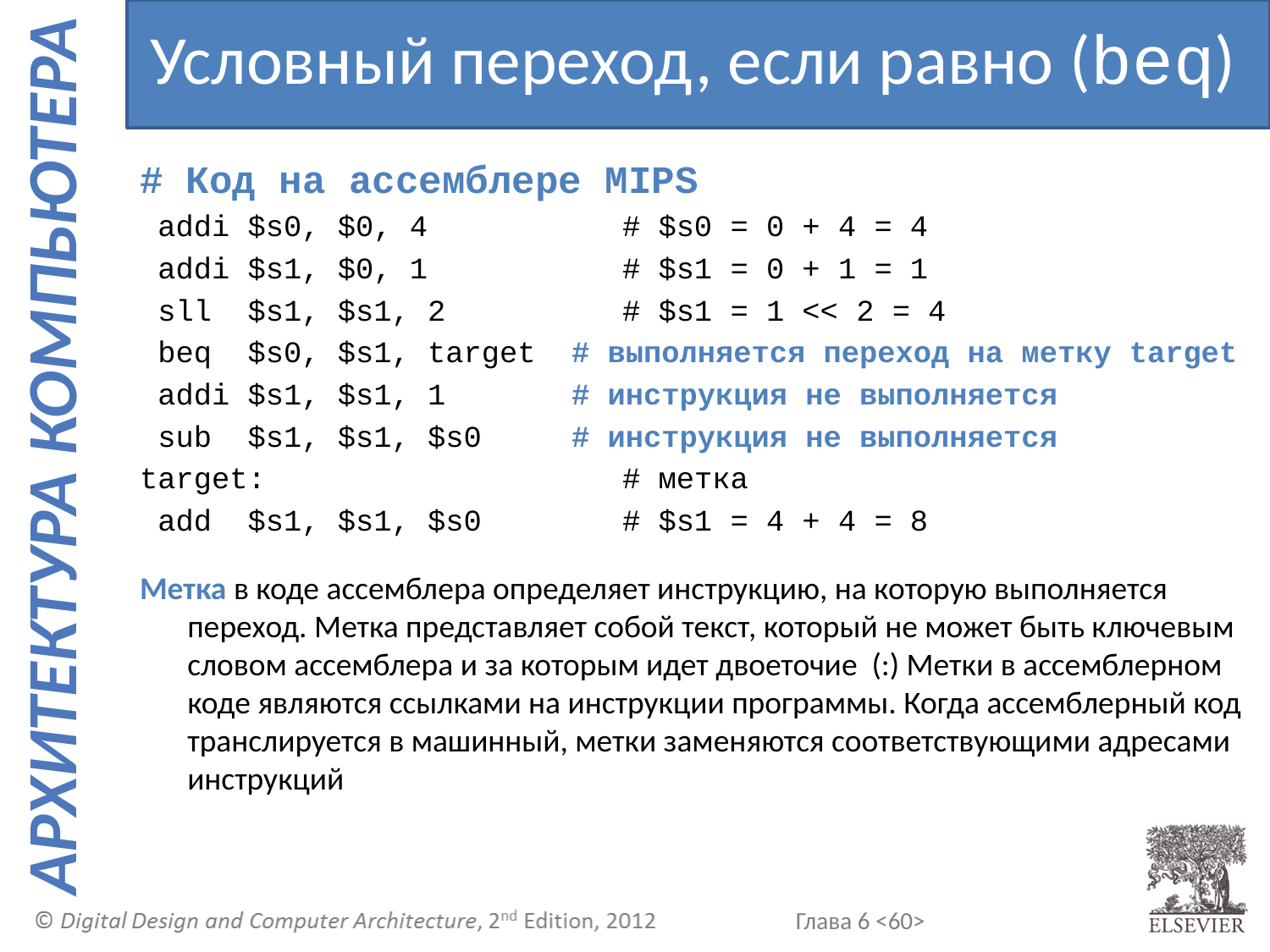

Условный переход, если равно (beq)

# Код на ассемблере MIPS
 addi $s0, $0, 4    	   # $s0 = 0 + 4 = 4
 addi $s1, $0, 1    	   # $s1 = 0 + 1 = 1
 sll  $s1, $s1, 2   	   # $s1 = 1 << 2 = 4
 beq  $s0, $s1, target  # выполняется переход на метку target
 addi $s1, $s1, 1       # инструкция не выполняется
 sub  $s1, $s1, $s0     # инструкция не выполняется
target:			   # метка
 add  $s1, $s1, $s0  	   # $s1 = 4 + 4 = 8

Метка в коде ассемблера определяет инструкцию, на которую выполняется переход. Метка представляет собой текст, который не может быть ключевым словом ассемблера и за которым идет двоеточие  (:) Метки в ассемблерном коде являются ссылками на инструкции программы. Когда ассемблерный код транслируется в машинный, метки заменяются соответствующими адресами инструкций